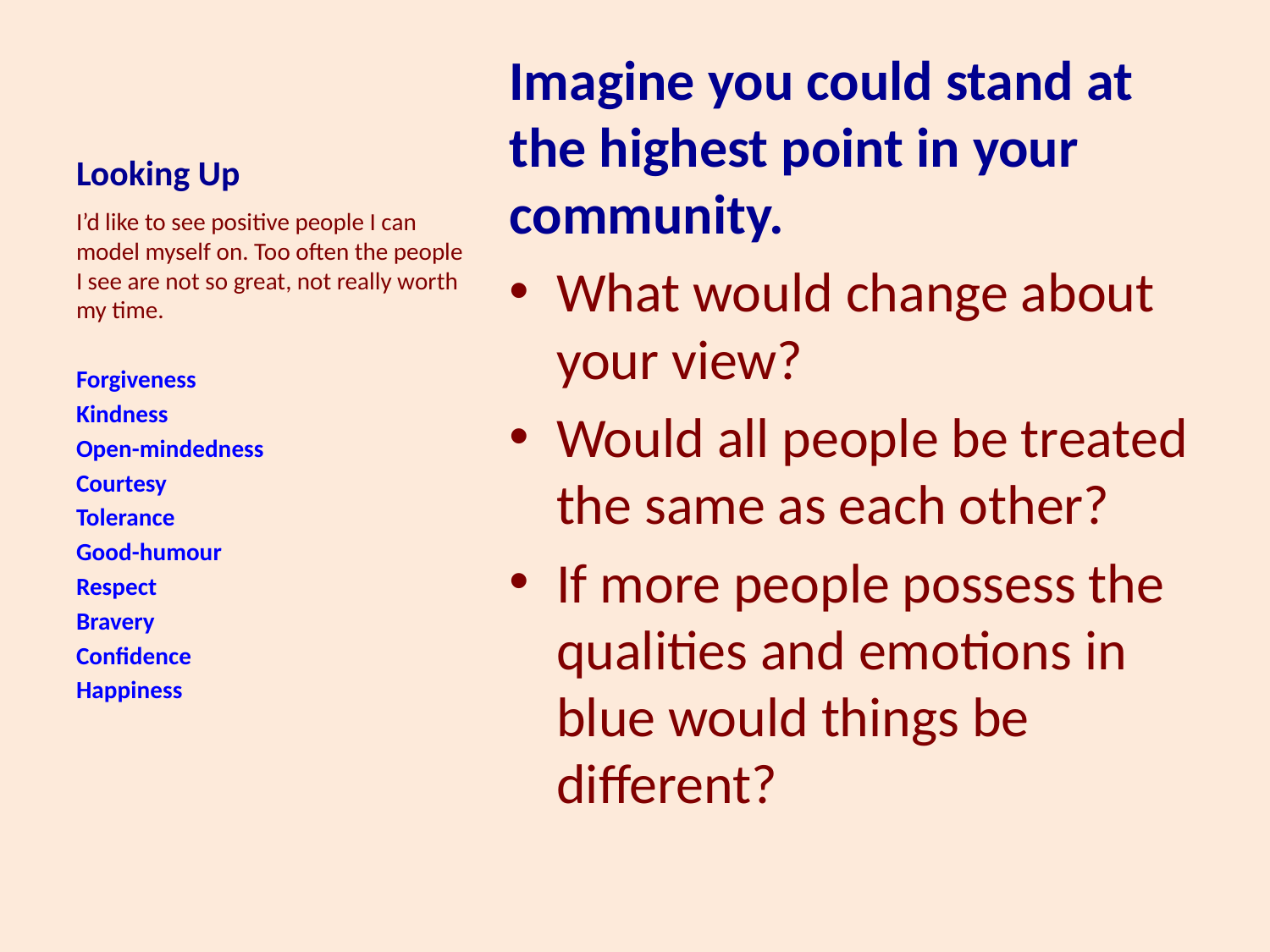

# Looking Up
Imagine you could stand at the highest point in your community.
What would change about your view?
Would all people be treated the same as each other?
If more people possess the qualities and emotions in blue would things be different?
I’d like to see positive people I can model myself on. Too often the people I see are not so great, not really worth my time.

Forgiveness
Kindness
Open-mindedness
Courtesy
Tolerance
Good-humour
Respect
Bravery
Confidence
Happiness